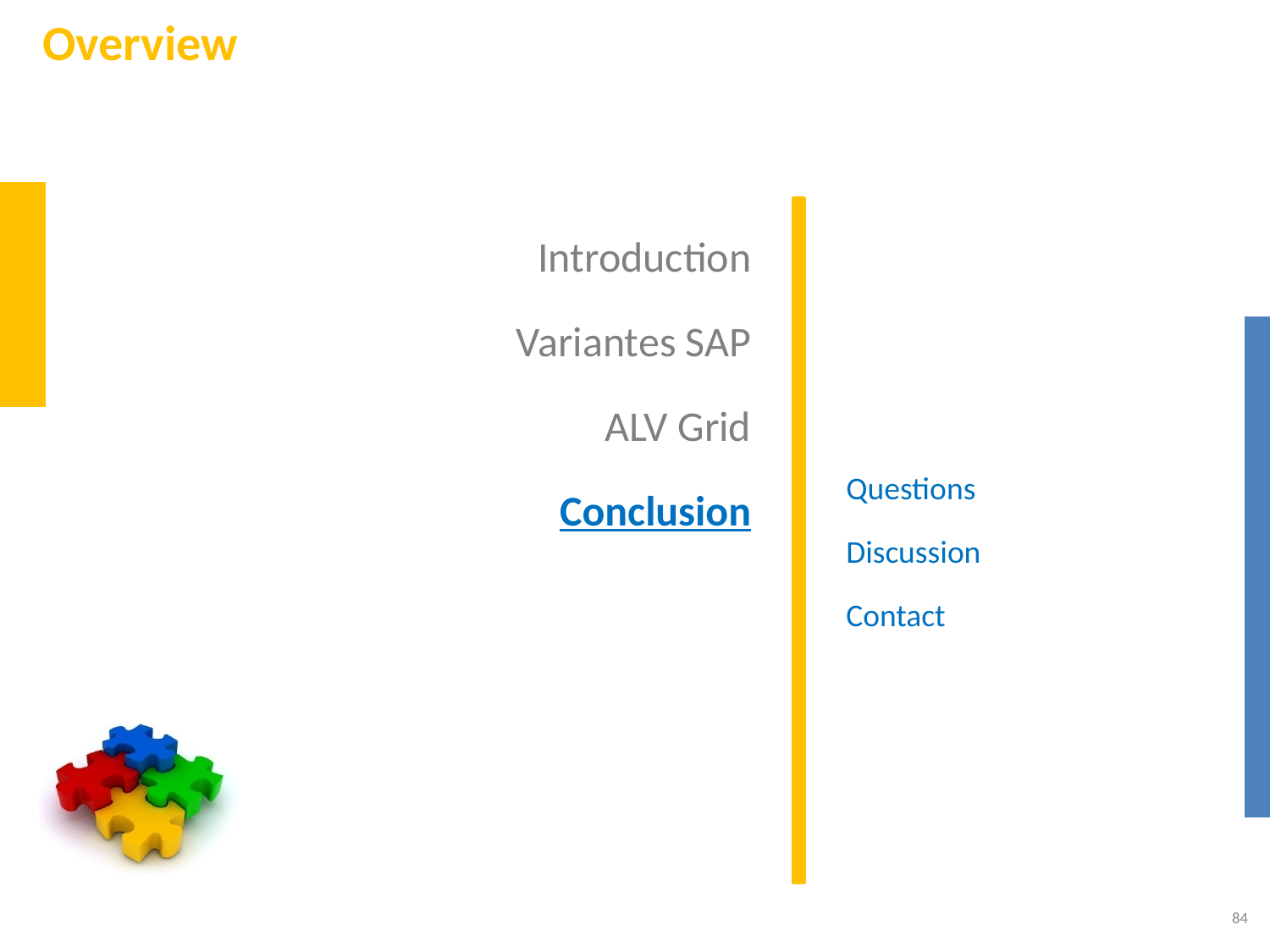

# Overview
Introduction
Variantes SAP
ALV Grid
Conclusion
Questions
Discussion
Contact
84